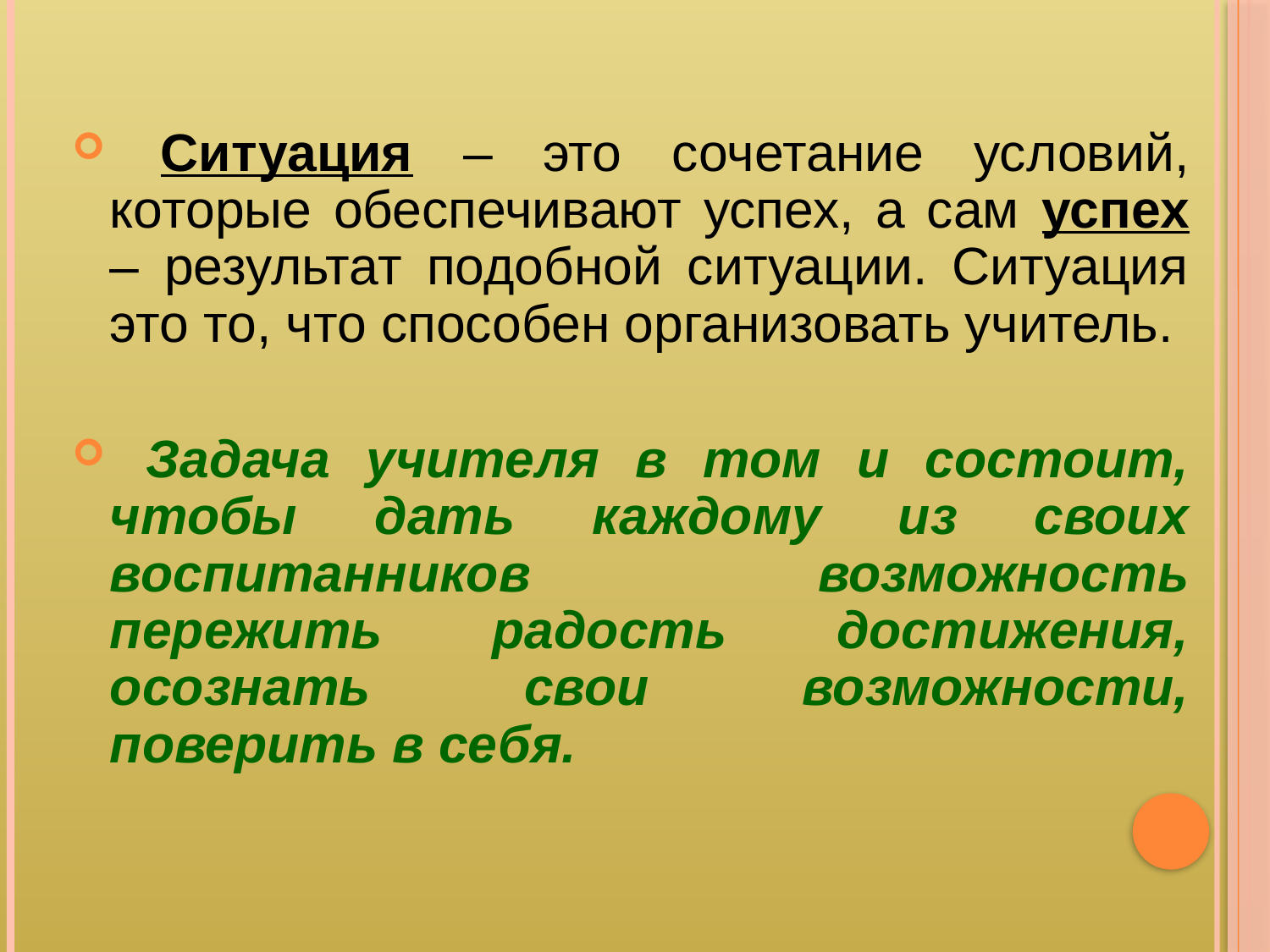

Ситуация – это сочетание условий, которые обеспечивают успех, а сам успех – результат подобной ситуации. Ситуация это то, что способен организовать учитель.

 Задача учителя в том и состоит, чтобы дать каждому из своих воспитанников возможность пережить радость достижения, осознать свои возможности, поверить в себя.